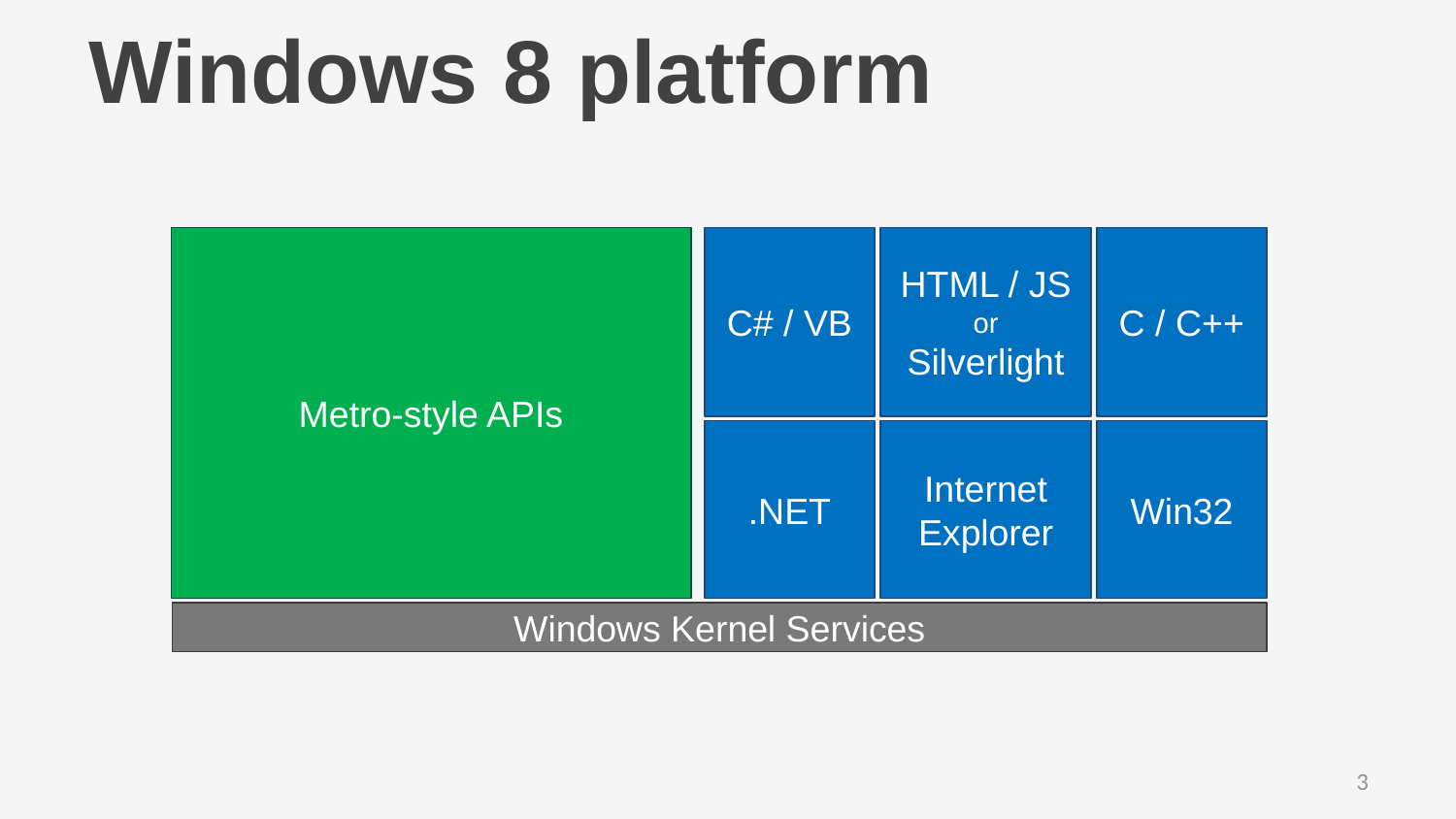

# Windows 8 platform
Metro-style APIs
C# / VB
HTML / JS
or
Silverlight
C / C++
.NET
Internet Explorer
Win32
Windows Kernel Services
3